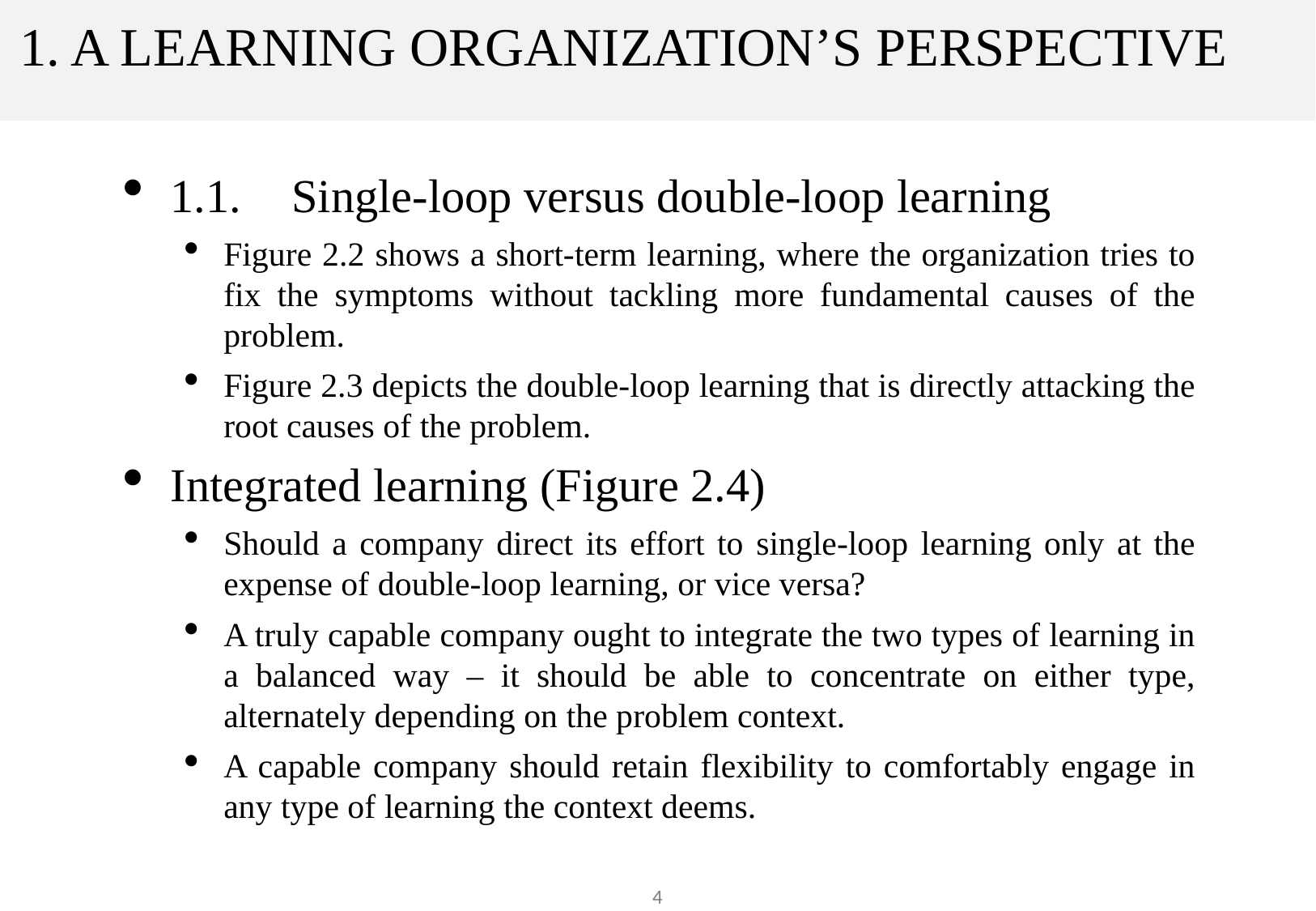

# 1. A LEARNING ORGANIZATION’S PERSPECTIVE
1.1.	Single-loop versus double-loop learning
Figure 2.2 shows a short-term learning, where the organization tries to fix the symptoms without tackling more fundamental causes of the problem.
Figure 2.3 depicts the double-loop learning that is directly attacking the root causes of the problem.
Integrated learning (Figure 2.4)
Should a company direct its effort to single-loop learning only at the expense of double-loop learning, or vice versa?
A truly capable company ought to integrate the two types of learning in a balanced way – it should be able to concentrate on either type, alternately depending on the problem context.
A capable company should retain flexibility to comfortably engage in any type of learning the context deems.